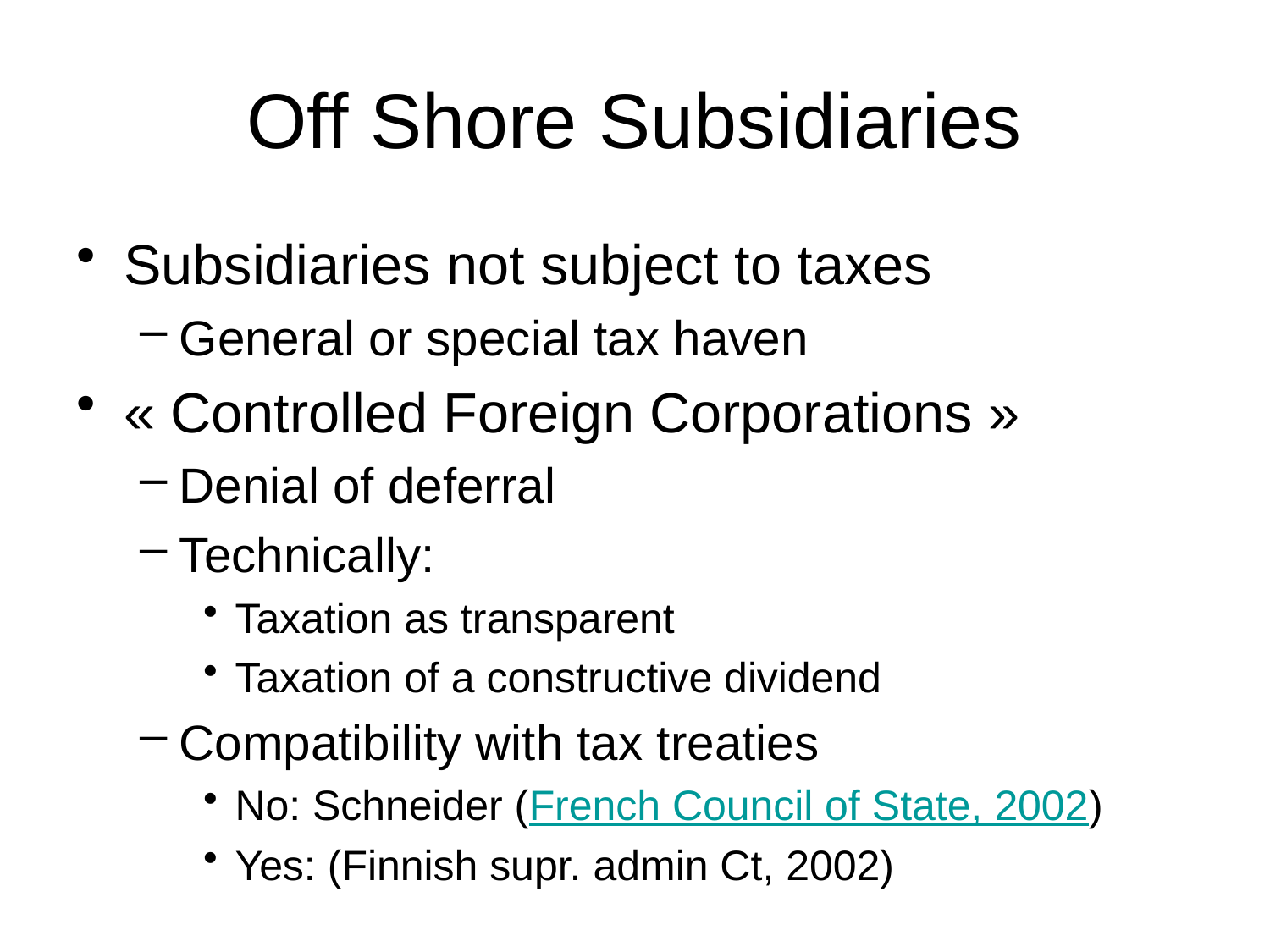

# Off Shore Subsidiaries
Subsidiaries not subject to taxes
General or special tax haven
« Controlled Foreign Corporations »
Denial of deferral
Technically:
Taxation as transparent
Taxation of a constructive dividend
Compatibility with tax treaties
No: Schneider (French Council of State, 2002)
Yes: (Finnish supr. admin Ct, 2002)